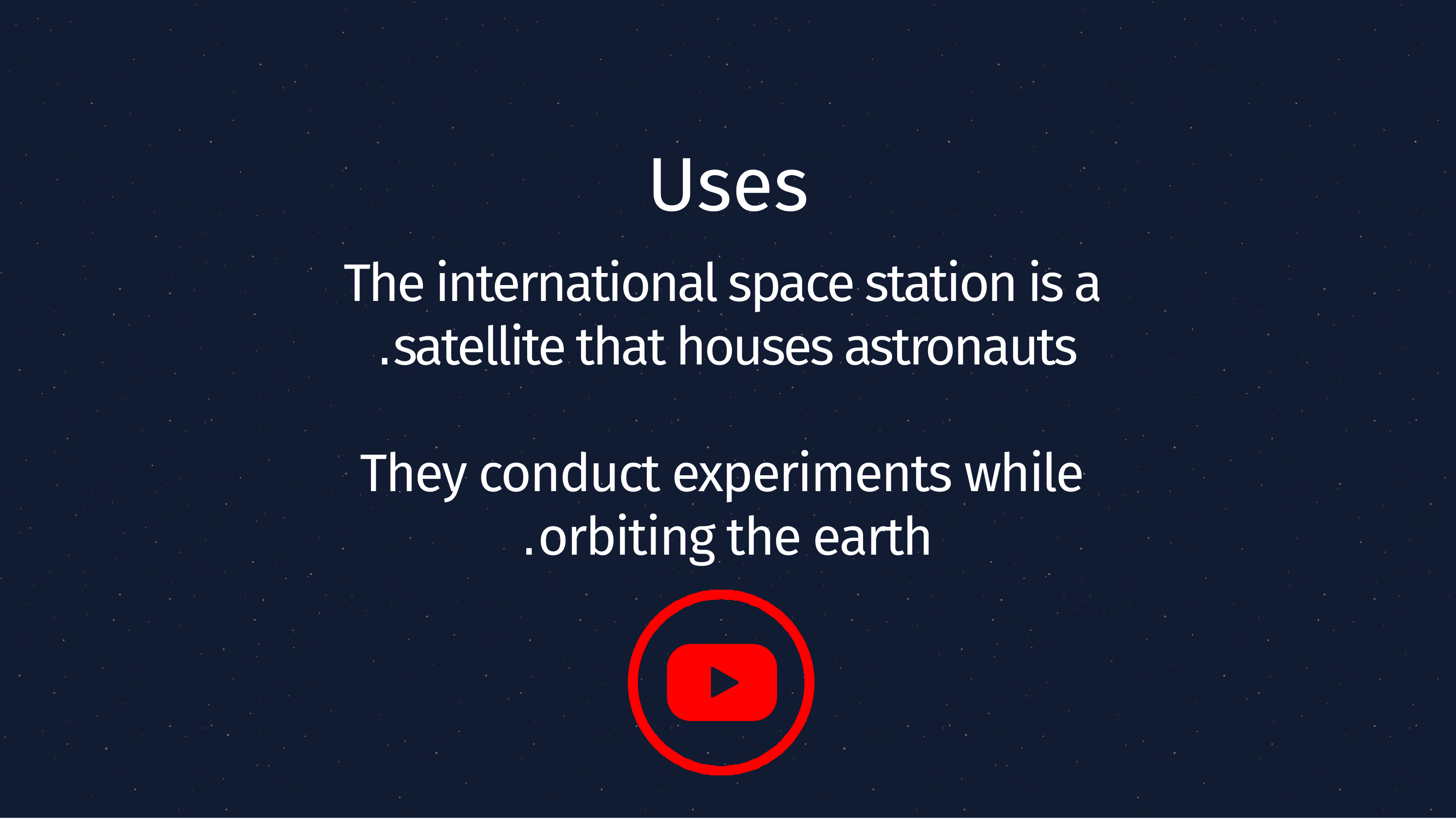

Uses
The international space station is a  satellite that houses astronauts.

They conduct experiments while  orbiting the earth.